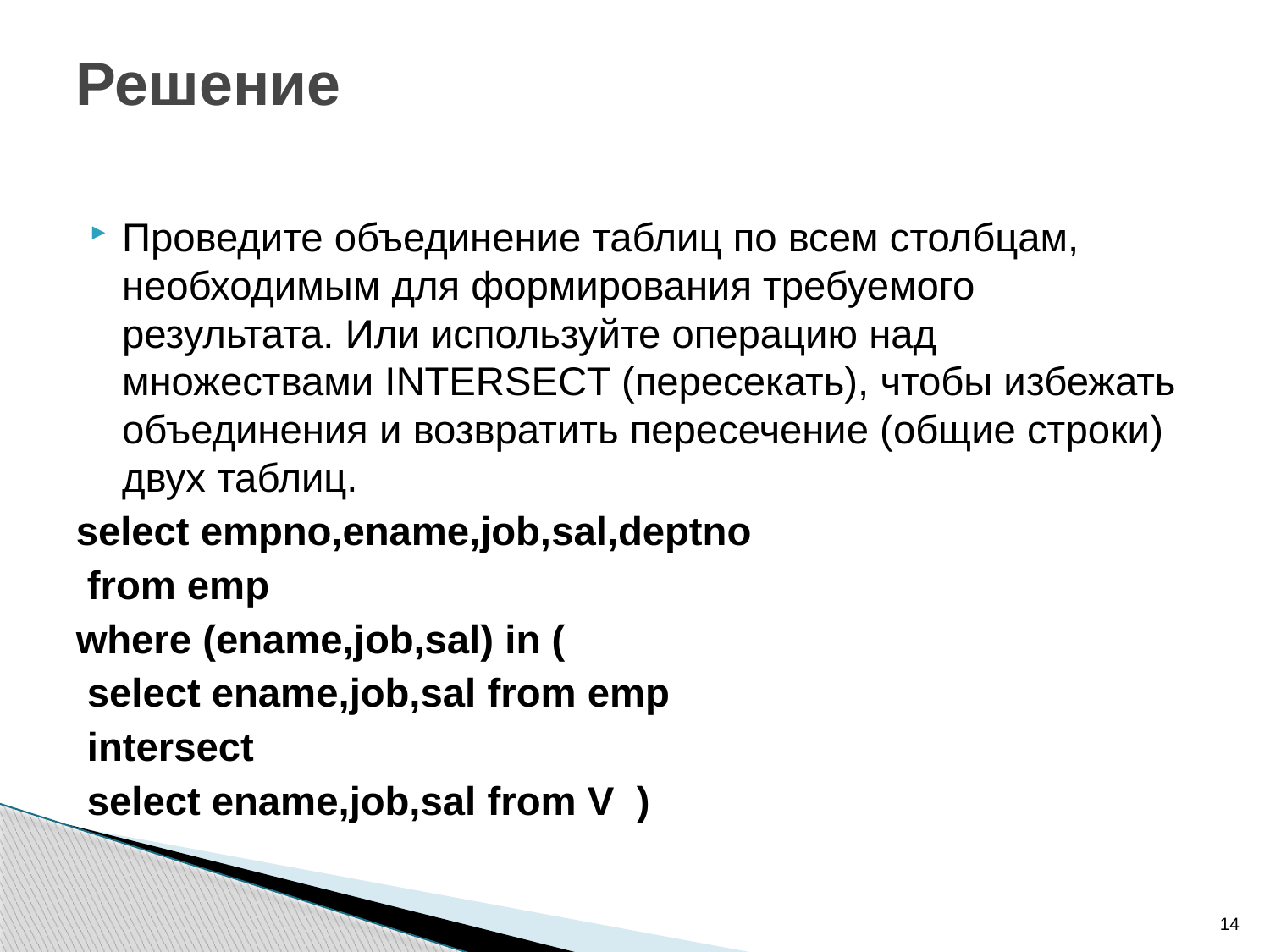

# Решение
Проведите объединение таблиц по всем столбцам, необходимым для формирования требуемого результата. Или используйте операцию над множествами INTERSECT (пересекать), чтобы избежать объединения и возвратить пересечение (общие строки) двух таблиц.
select empno,ename,job,sal,deptno
 from emp
where (ename,job,sal) in (
 select ename,job,sal from emp
 intersect
 select ename,job,sal from V  )
14